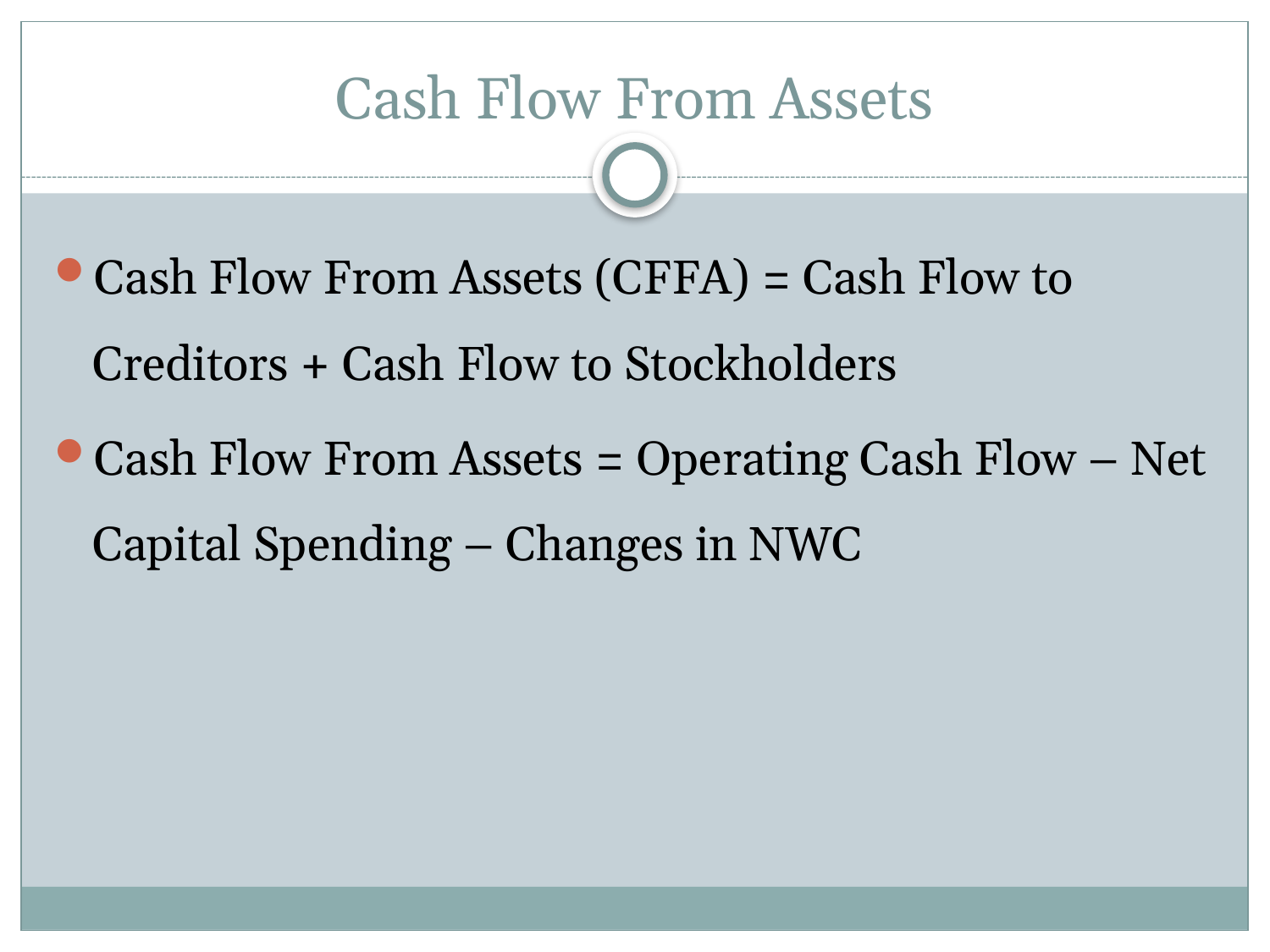

# Cash Flow From Assets
Cash Flow From Assets (CFFA) = Cash Flow to Creditors + Cash Flow to Stockholders
Cash Flow From Assets = Operating Cash Flow – Net Capital Spending – Changes in NWC